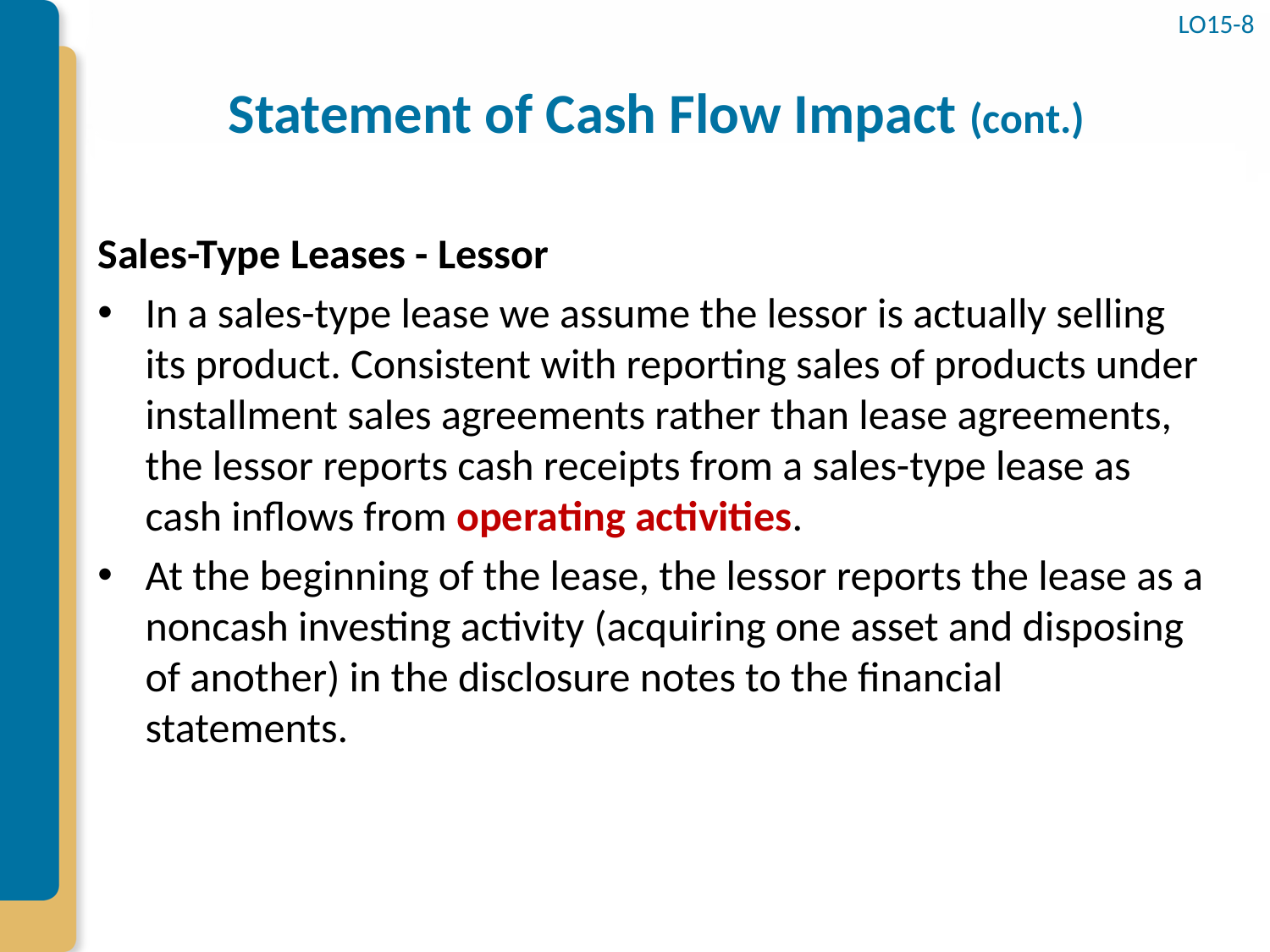

LO15-8
# Statement of Cash Flow Impact (cont.)
Sales-Type Leases - Lessor
In a sales-type lease we assume the lessor is actually selling its product. Consistent with reporting sales of products under installment sales agreements rather than lease agreements, the lessor reports cash receipts from a sales-type lease as cash inflows from operating activities.
At the beginning of the lease, the lessor reports the lease as a noncash investing activity (acquiring one asset and disposing of another) in the disclosure notes to the financial statements.